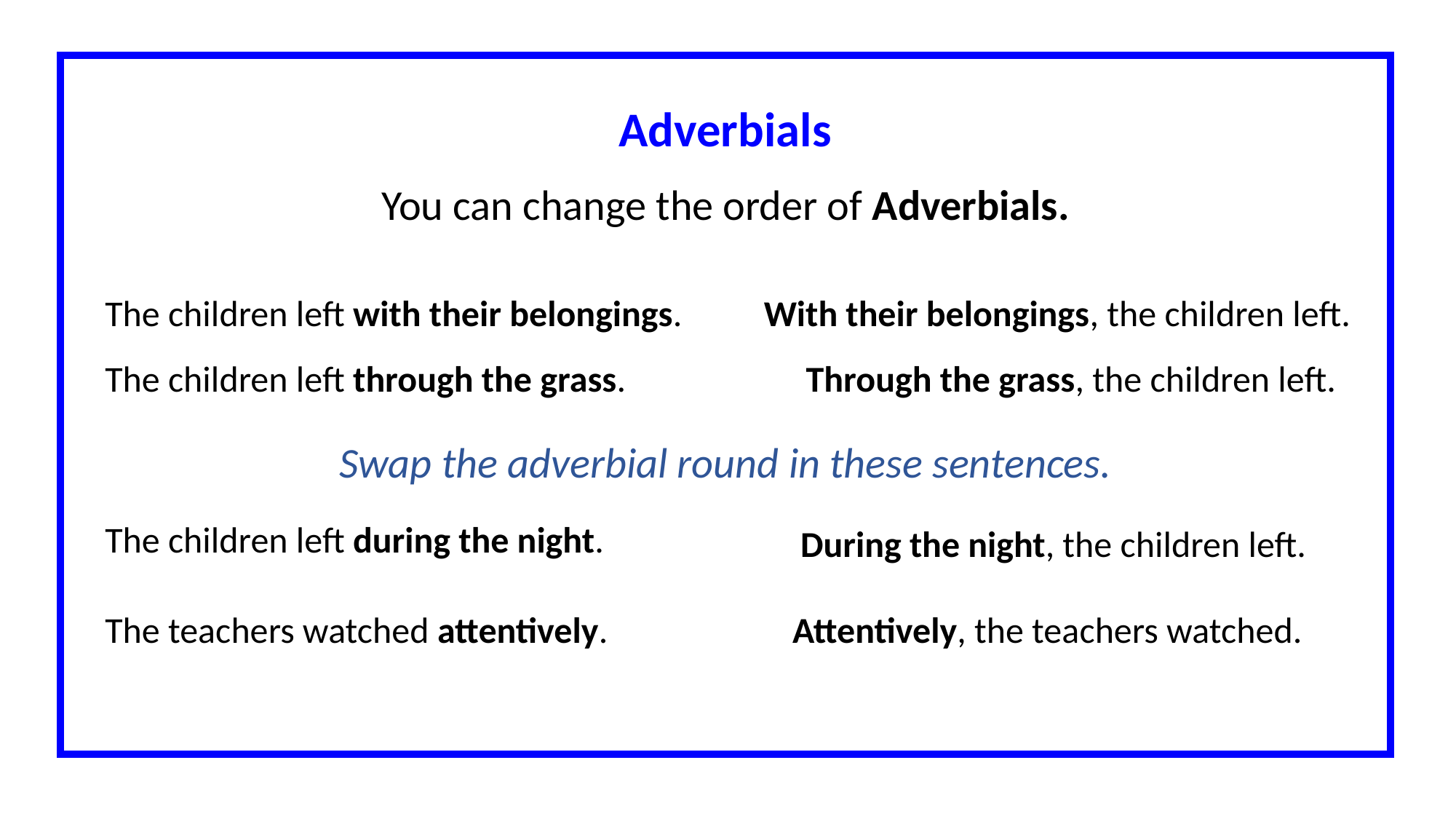

Adverbials
You can change the order of Adverbials.
The children left with their belongings.          With their belongings, the children left.
The children left through the grass.                      Through the grass, the children left.
Swap the adverbial round in these sentences.
The children left during the night.
During the night, the children left.
The teachers watched attentively.
Attentively, the teachers watched.